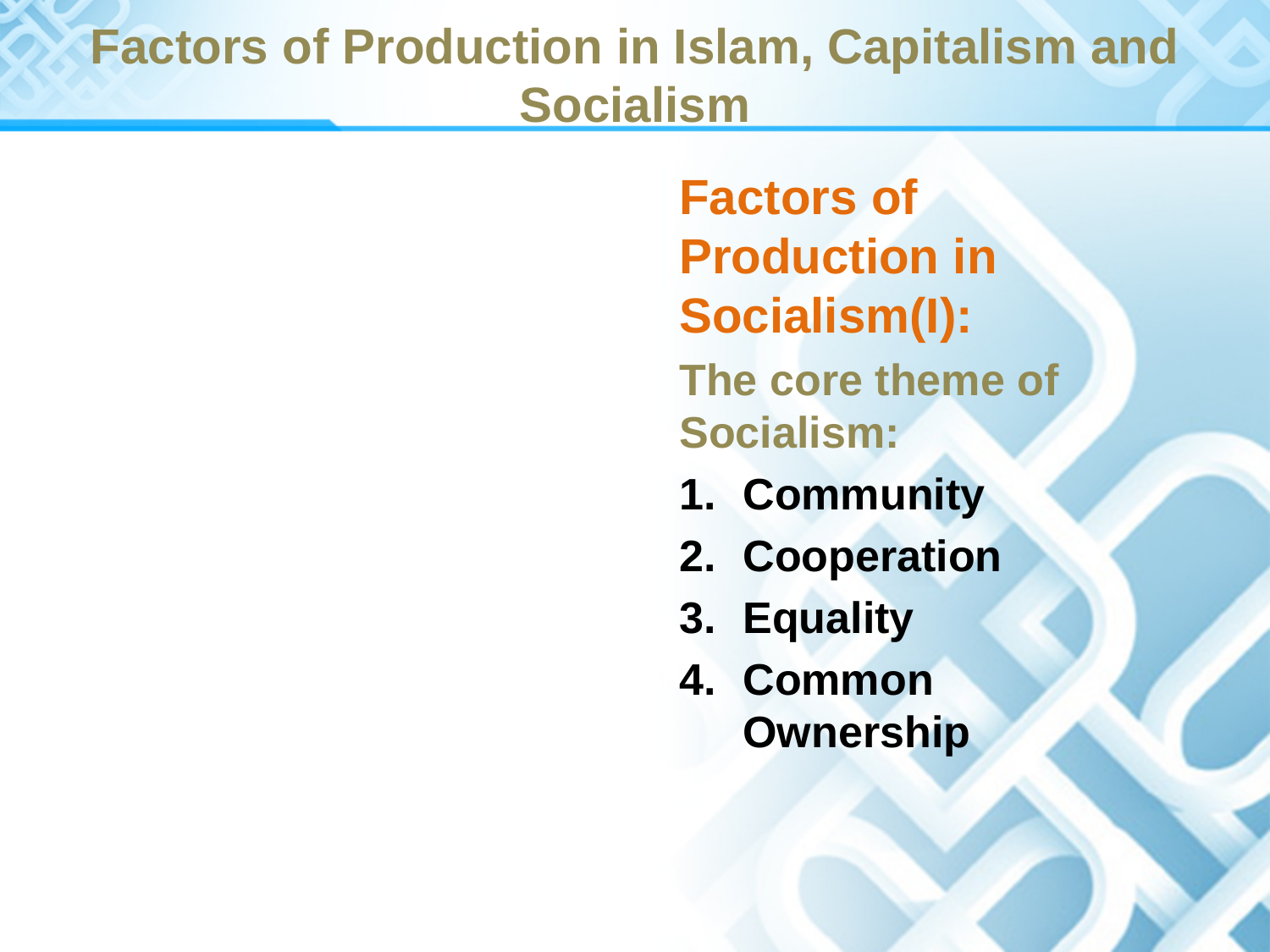

Factors of Production in Islam, Capitalism and Socialism
Factors of Production in Socialism(I):
The core theme of  Socialism:
Community
Cooperation
Equality
Common Ownership